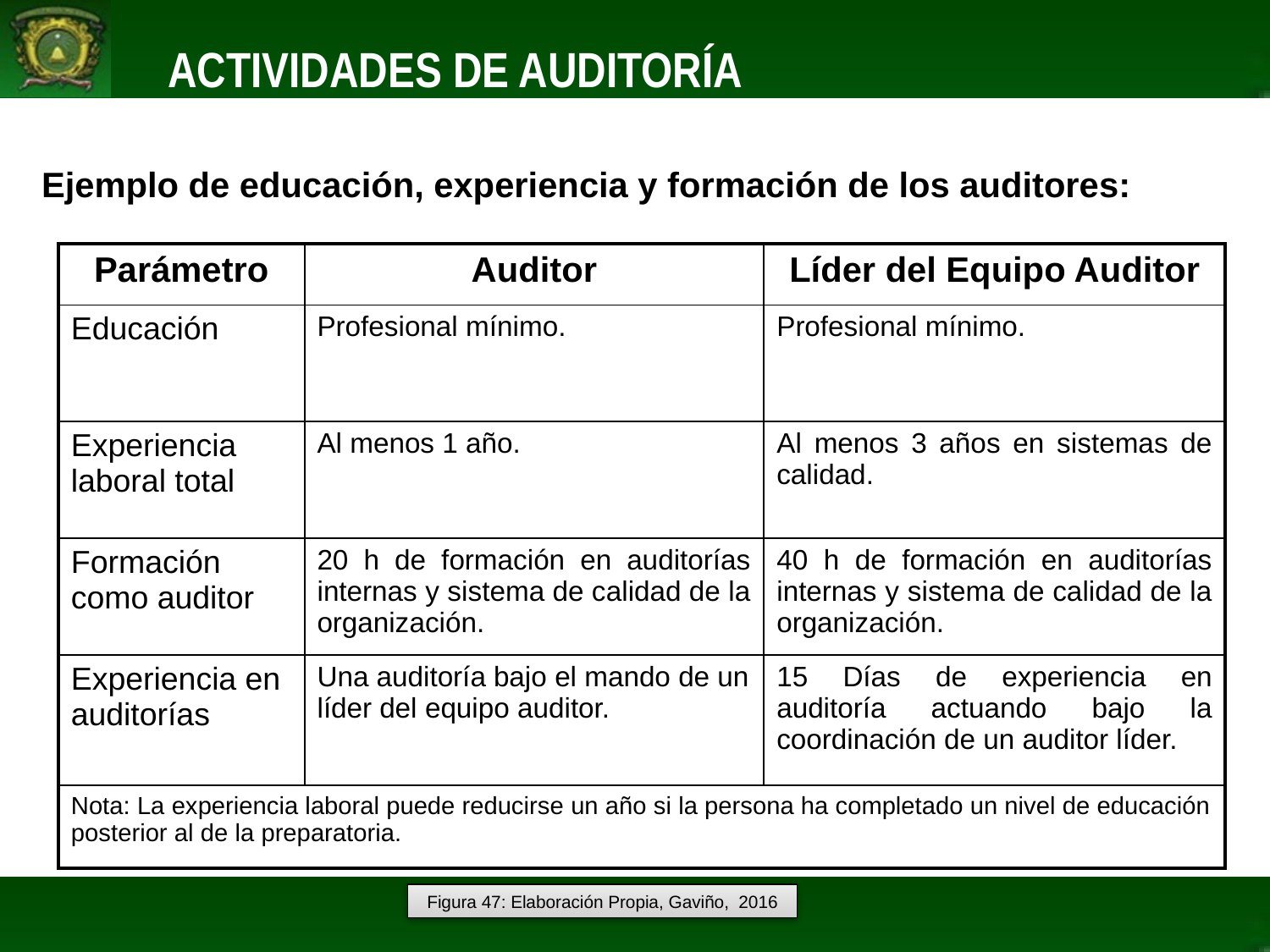

ACTIVIDADES DE AUDITORÍA
Ejemplo de educación, experiencia y formación de los auditores:
| Parámetro | Auditor | Líder del Equipo Auditor |
| --- | --- | --- |
| Educación | Profesional mínimo. | Profesional mínimo. |
| Experiencia laboral total | Al menos 1 año. | Al menos 3 años en sistemas de calidad. |
| Formación como auditor | 20 h de formación en auditorías internas y sistema de calidad de la organización. | 40 h de formación en auditorías internas y sistema de calidad de la organización. |
| Experiencia en auditorías | Una auditoría bajo el mando de un líder del equipo auditor. | 15 Días de experiencia en auditoría actuando bajo la coordinación de un auditor líder. |
| Nota: La experiencia laboral puede reducirse un año si la persona ha completado un nivel de educación posterior al de la preparatoria. |  |  |
Figura 47: Elaboración Propia, Gaviño,  2016